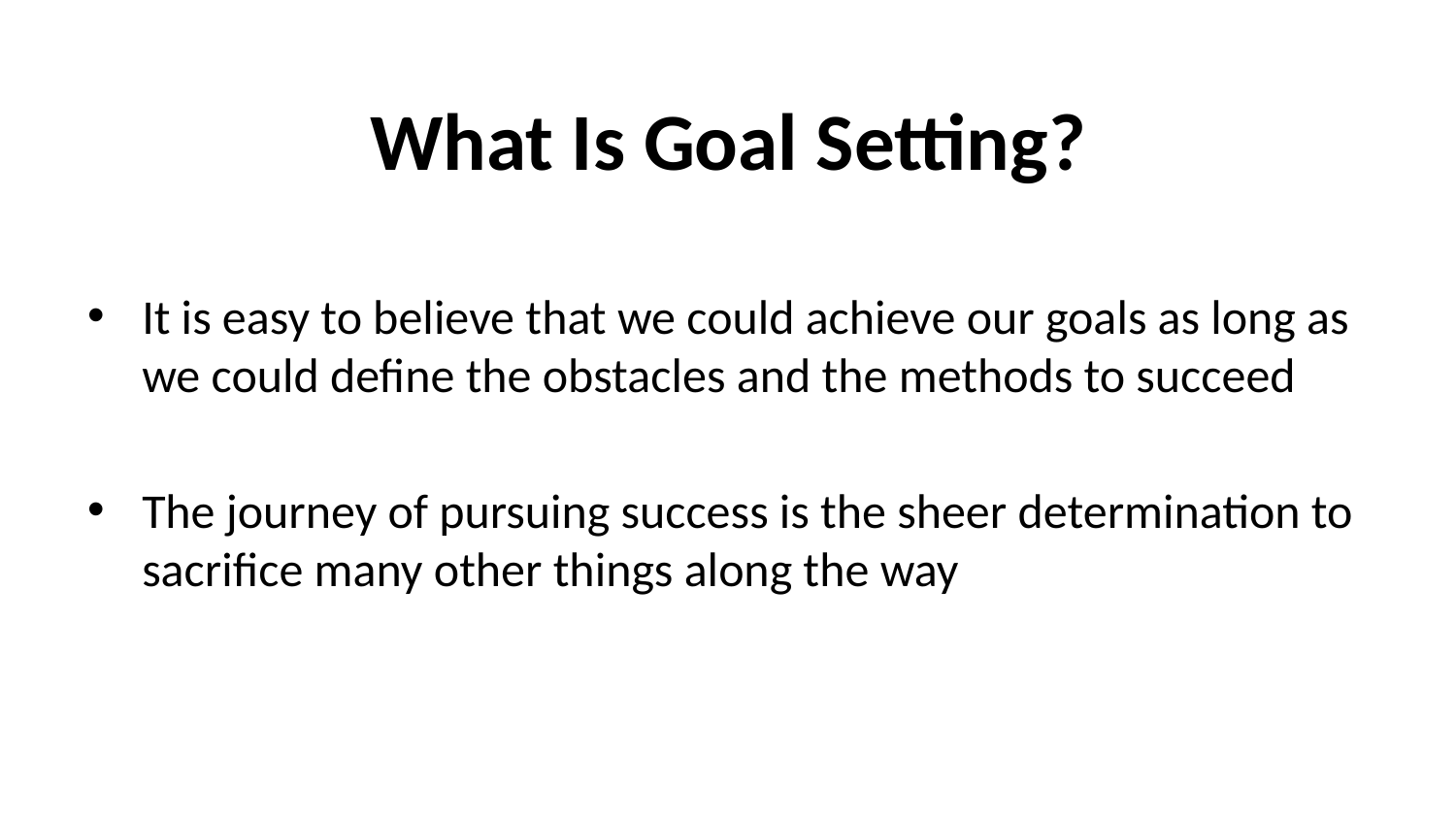

# What Is Goal Setting?
It is easy to believe that we could achieve our goals as long as we could define the obstacles and the methods to succeed

The journey of pursuing success is the sheer determination to sacrifice many other things along the way